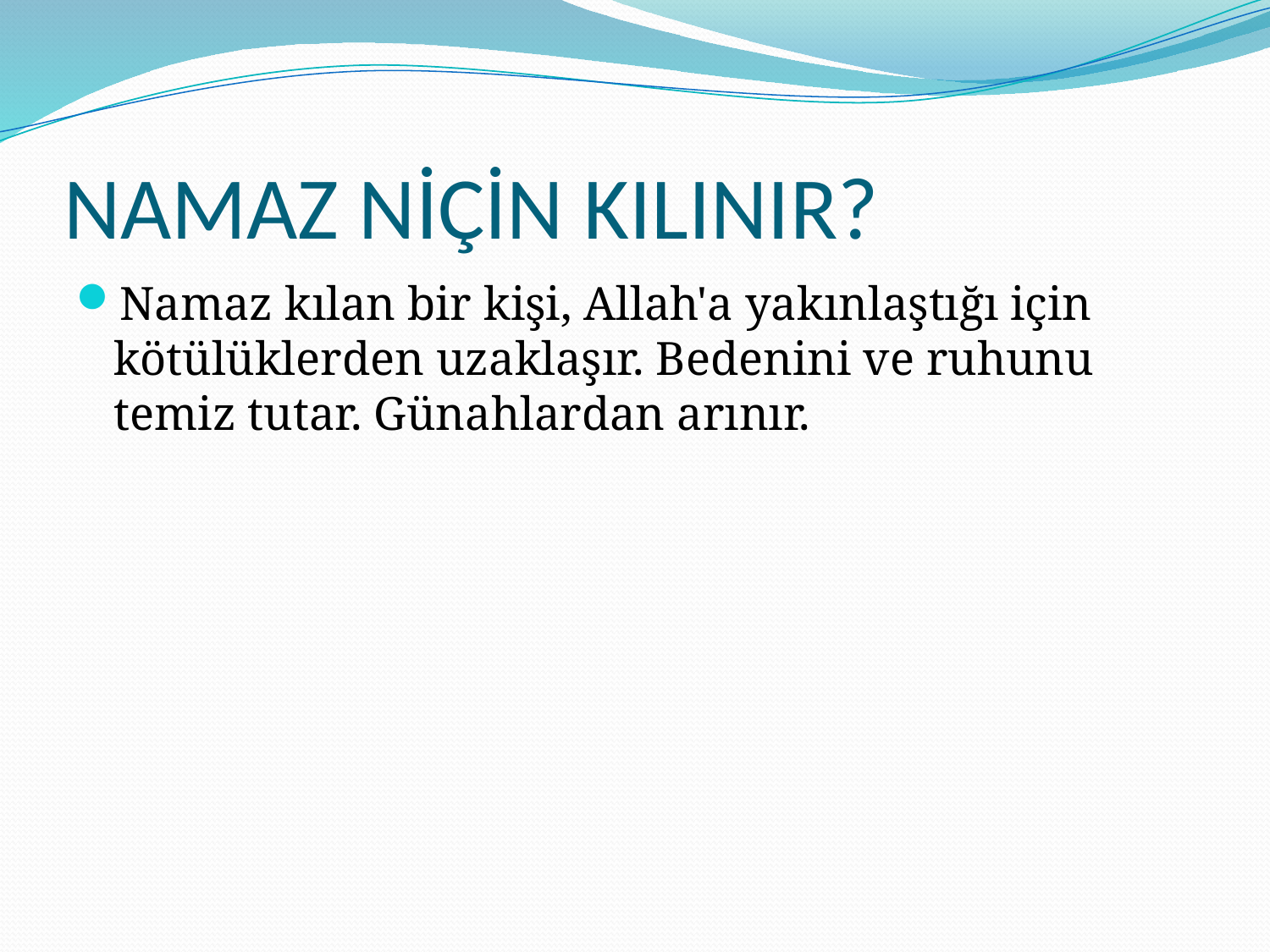

# NAMAZ NİÇİN KILINIR?
Namaz kılan bir kişi, Allah'a yakınlaştığı için kötülüklerden uzaklaşır. Bedenini ve ruhunu temiz tutar. Günahlardan arınır.